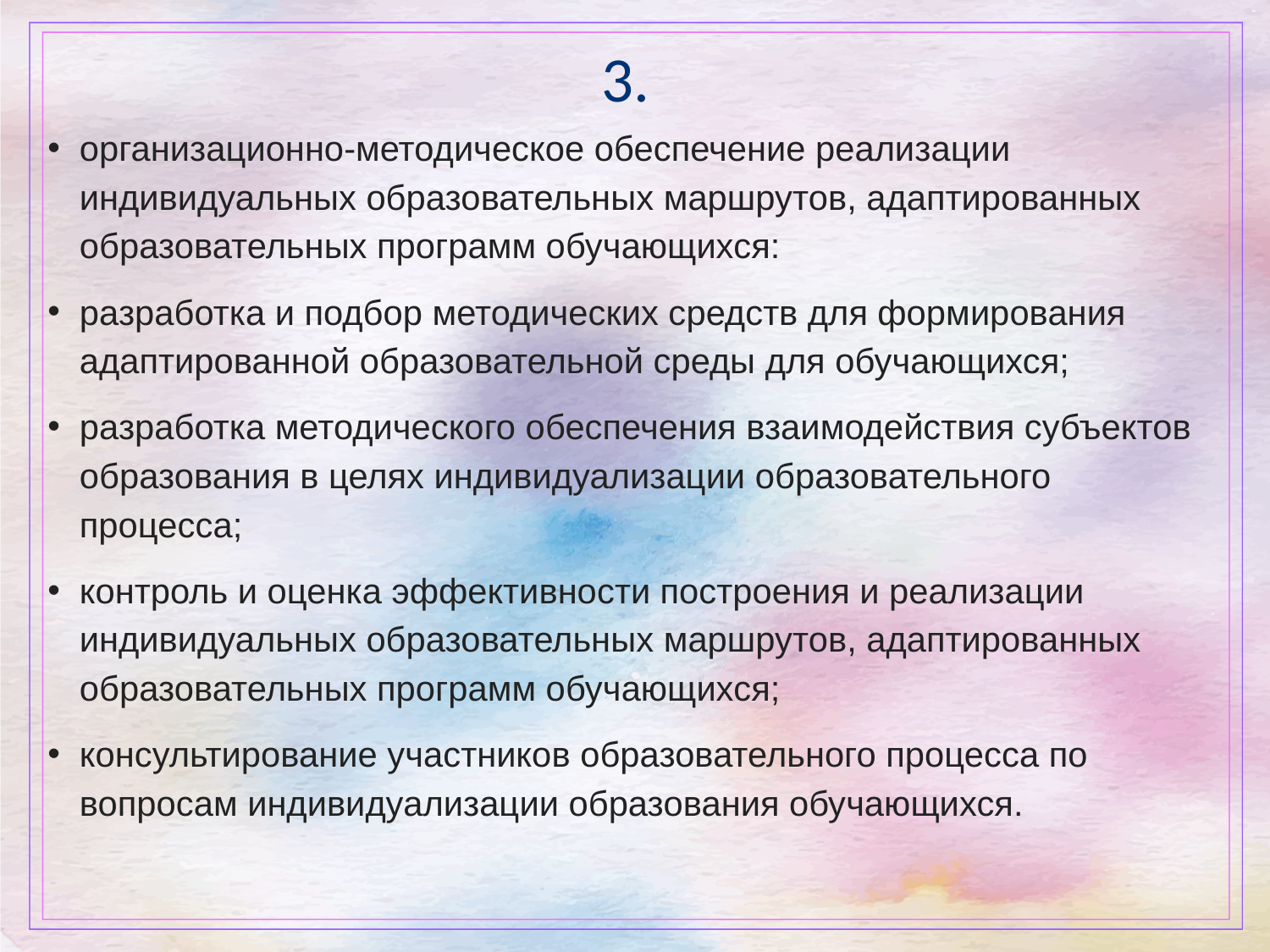

# 3.

организационно-методическое обеспечение реализации индивидуальных образовательных маршрутов, адаптированных образовательных программ обучающихся:
разработка и подбор методических средств для формирования адаптированной образовательной среды для обучающихся;
разработка методического обеспечения взаимодействия субъектов образования в целях индивидуализации образовательного процесса;
контроль и оценка эффективности построения и реализации индивидуальных образовательных маршрутов, адаптированных образовательных программ обучающихся;
консультирование участников образовательного процесса по вопросам индивидуализации образования обучающихся.